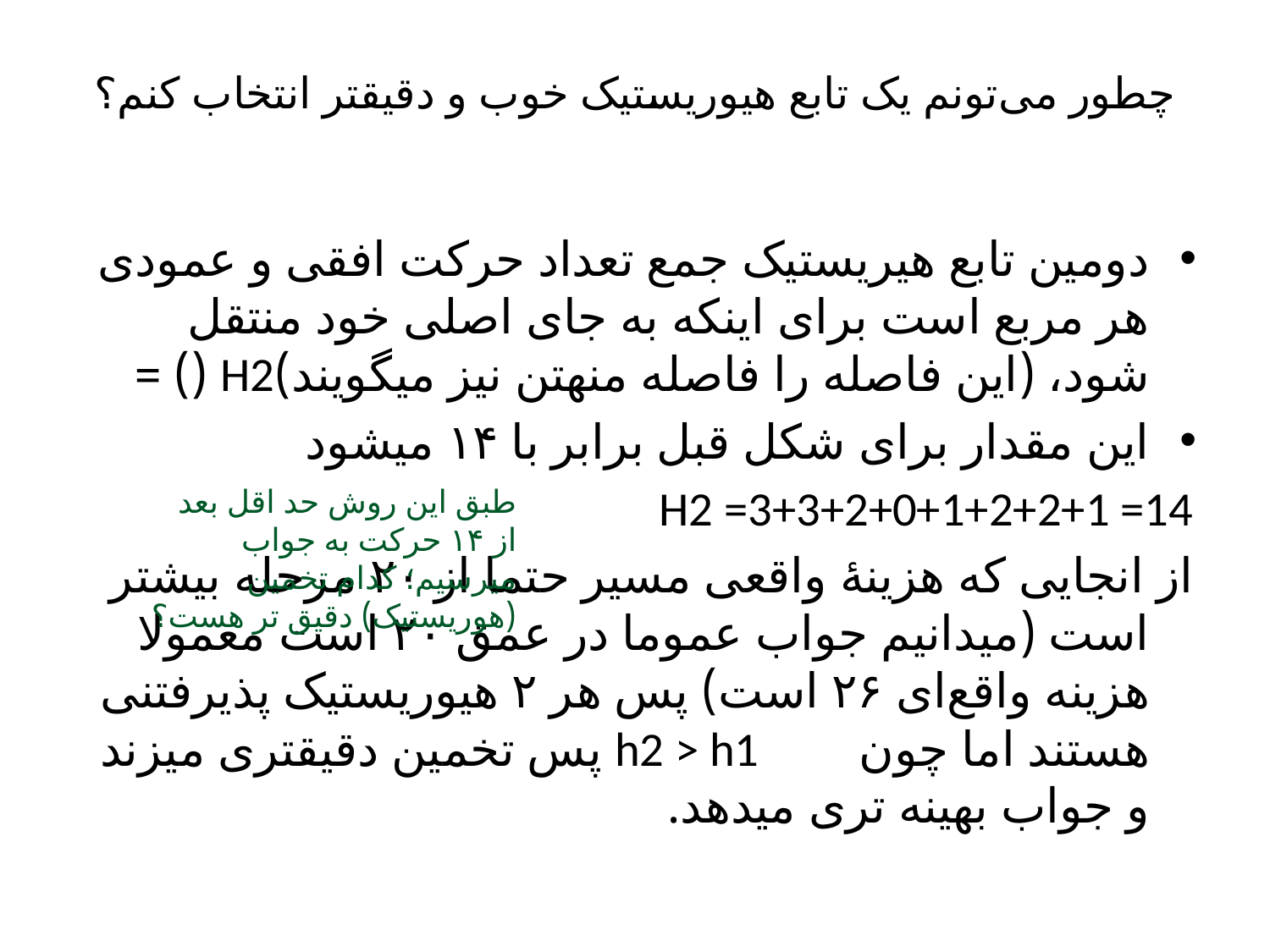

# چطور می‌تونم یک تابع هیوریستیک خوب و دقیقتر انتخاب کنم؟
دومین تابع هیریستیک جمع تعداد حرکت افقی و عمودی هر مربع است برای اینکه به جای اصلی‌ خود منتقل شود، (این فاصله را فاصله منهتن نیز میگویند)H2 () =
این مقدار برای شکل قبل برابر با ۱۴ میشود
H2 =3+3+2+0+1+2+2+1 =14
از انجایی که هزینهٔ واقعی مسیر حتما از ۲۰ مرحله بیشتر است (میدانیم جواب عموما در عمق ۲۰ است معمولا هزینه واقع‌ای ۲۶ است) پس هر ۲ هیوریستیک پذیرفتنی هستند اما چون        h2 > h1 پس تخمین دقیقتری میزند و جواب بهینه تری میدهد.

طبق این روش حد اقل بعد از ۱۴ حرکت به جواب میرسیم؛ کدام تخمین (هوریستیک) دقیق تر هست؟